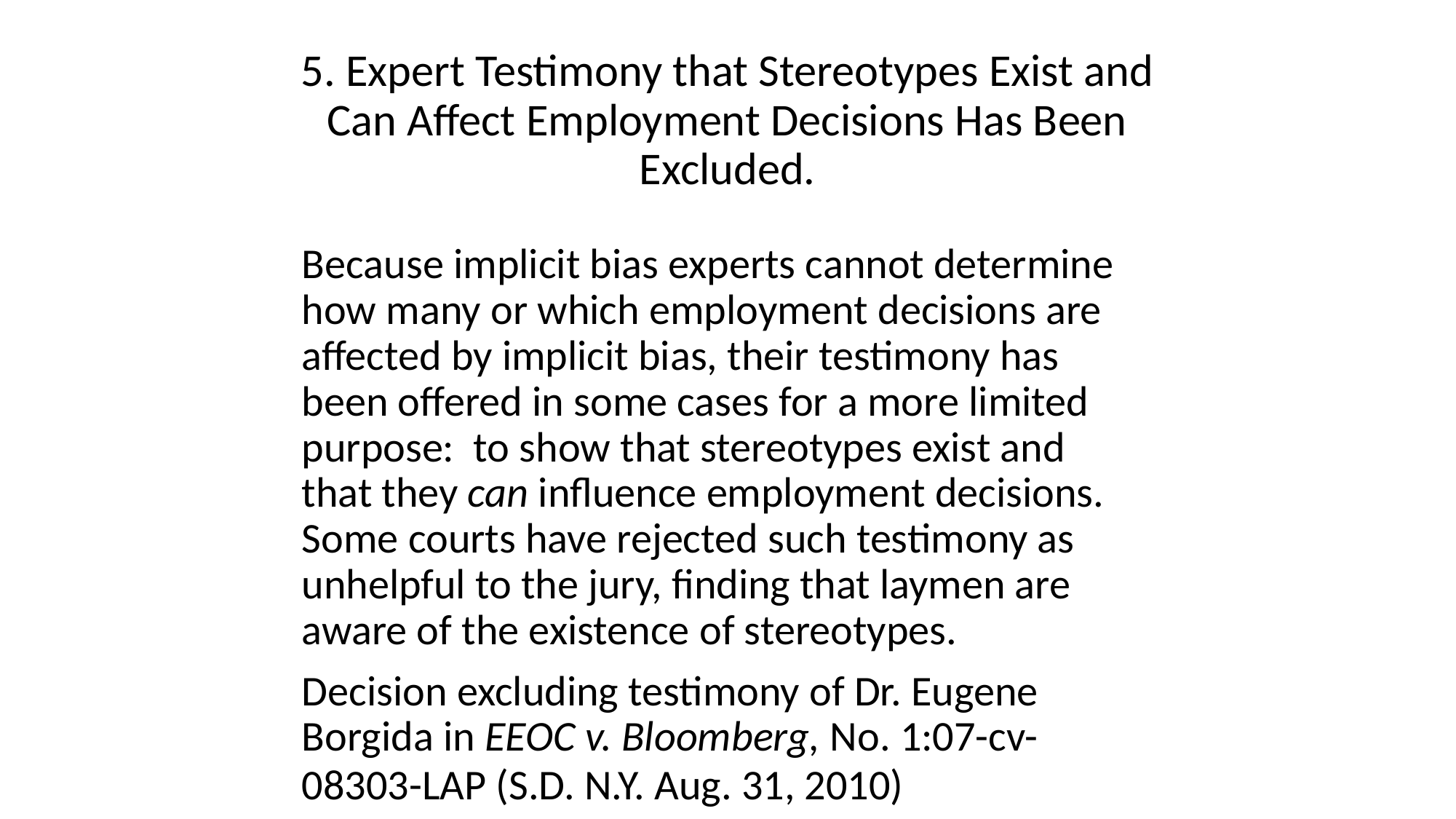

# 5. Expert Testimony that Stereotypes Exist and Can Affect Employment Decisions Has Been Excluded.
Because implicit bias experts cannot determine how many or which employment decisions are affected by implicit bias, their testimony has been offered in some cases for a more limited purpose:  to show that stereotypes exist and that they can influence employment decisions.  Some courts have rejected such testimony as unhelpful to the jury, finding that laymen are aware of the existence of stereotypes.
Decision excluding testimony of Dr. Eugene Borgida in EEOC v. Bloomberg, No. 1:07-cv-08303-LAP (S.D. N.Y. Aug. 31, 2010)